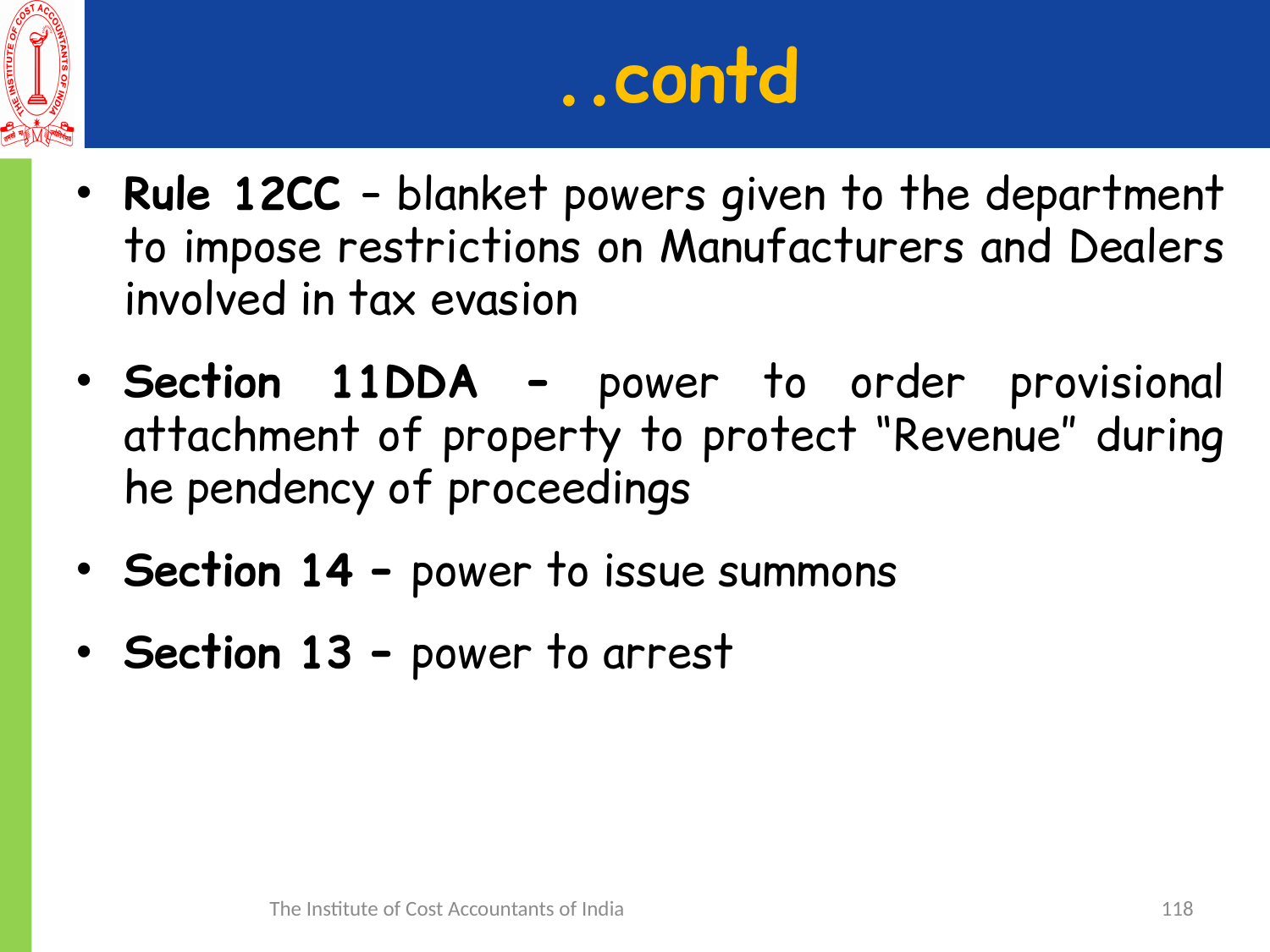

# ..contd
Rule 12CC – blanket powers given to the department to impose restrictions on Manufacturers and Dealers involved in tax evasion
Section 11DDA – power to order provisional attachment of property to protect “Revenue” during he pendency of proceedings
Section 14 – power to issue summons
Section 13 – power to arrest

The Institute of Cost Accountants of India
118